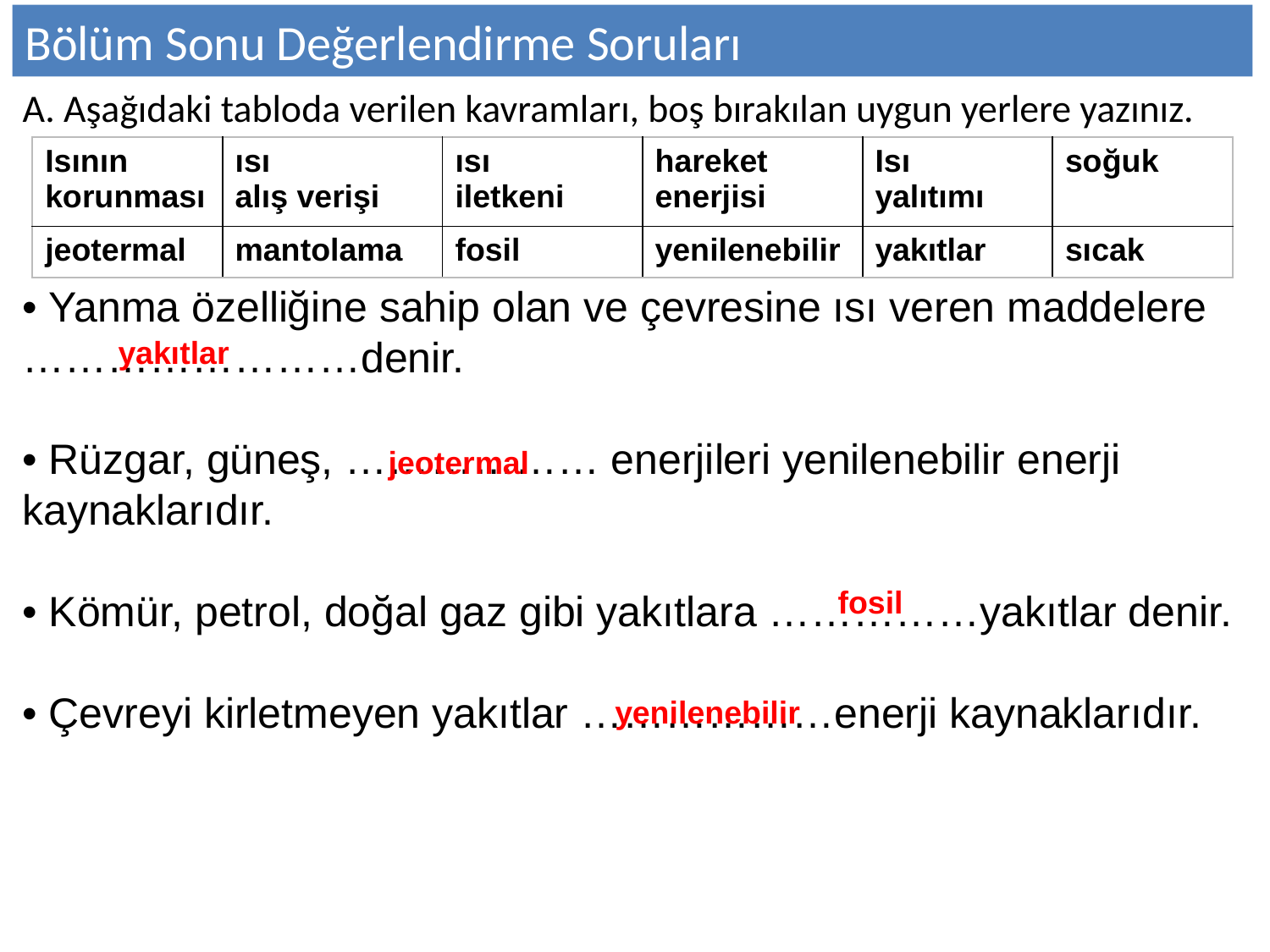

Bölüm Sonu Değerlendirme Soruları
A. Aşağıdaki tabloda verilen kavramları, boş bırakılan uygun yerlere yazınız.
| Isının korunması | ısı alış verişi | ısı iletkeni | hareket enerjisi | Isı yalıtımı | soğuk |
| --- | --- | --- | --- | --- | --- |
| jeotermal | mantolama | fosil | yenilenebilir | yakıtlar | sıcak |
• Yanma özelliğine sahip olan ve çevresine ısı veren maddelere ……………………denir.

• Rüzgar, güneş, ……………… enerjileri yenilenebilir enerji kaynaklarıdır.

• Kömür, petrol, doğal gaz gibi yakıtlara ……………yakıtlar denir.

• Çevreyi kirletmeyen yakıtlar ………………enerji kaynaklarıdır.
yakıtlar
jeotermal
fosil
yenilenebilir